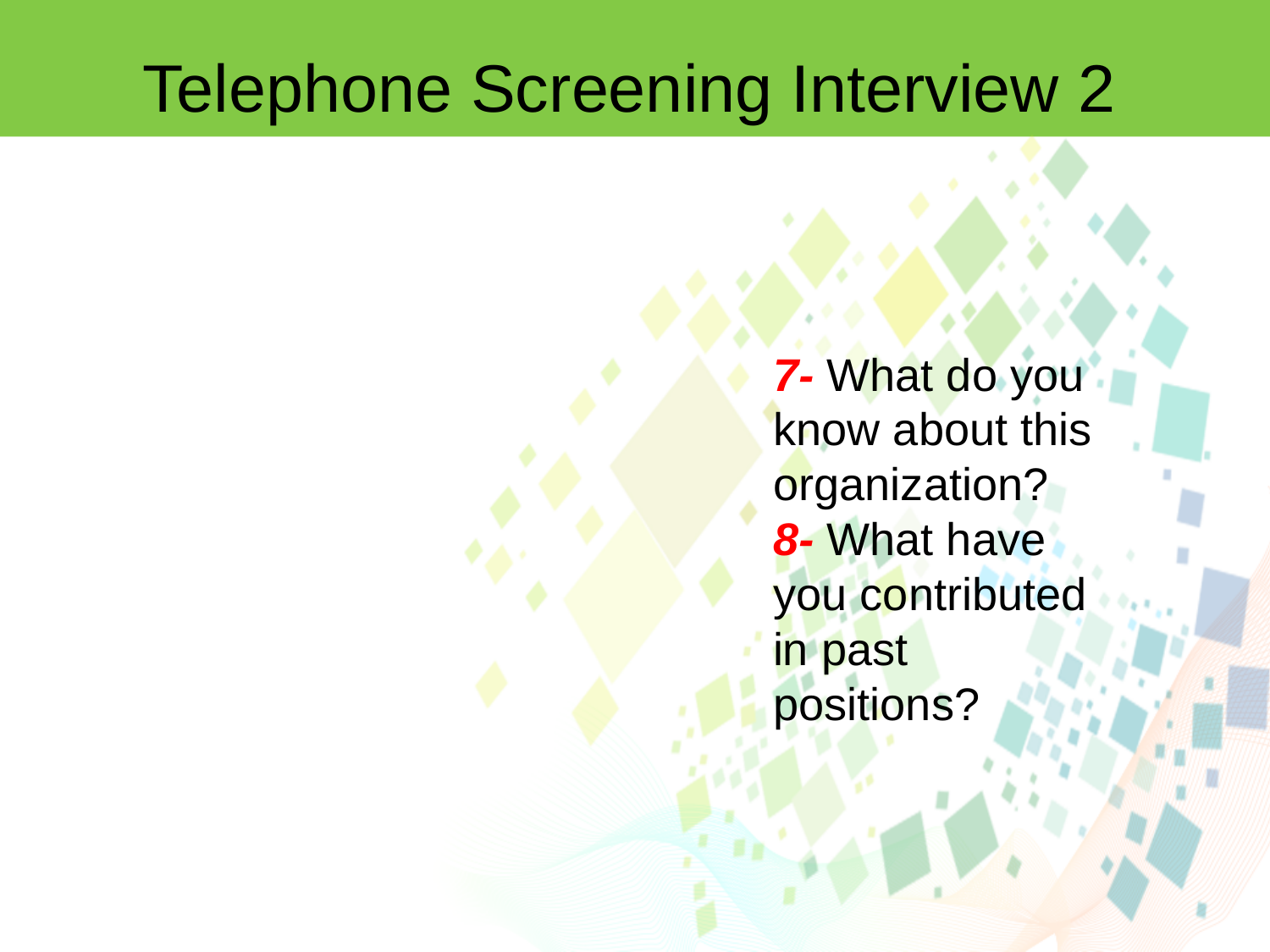

Telephone Screening Interview 2
7- What do you know about this organization?
8- What have you contributed in past positions?